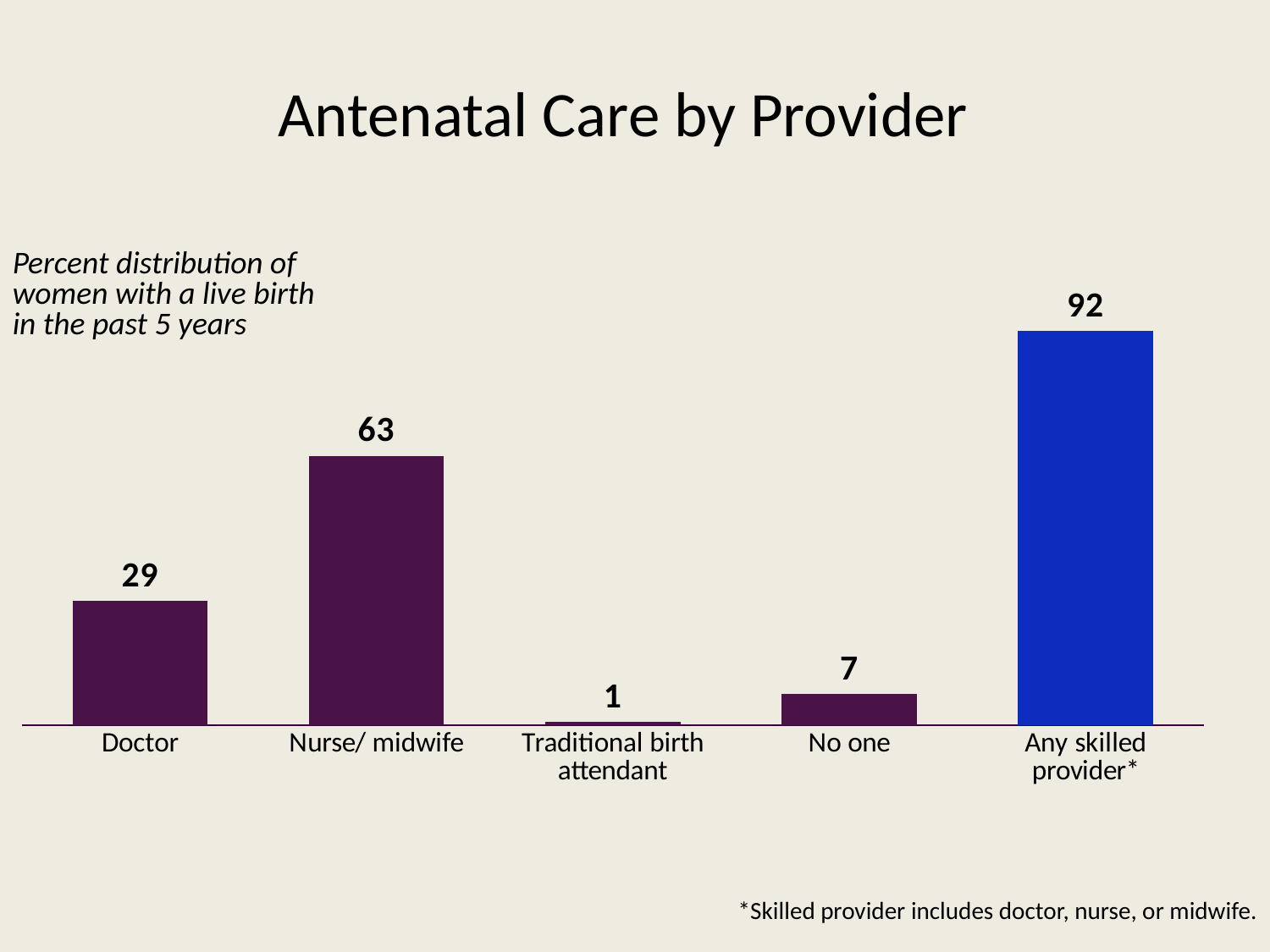

# Antenatal Care by Provider
Percent distribution of women with a live birth in the past 5 years

### Chart

| Category |  |
|---|---|
| Doctor | 28.9 |
| Nurse/ midwife | 62.6 |
| Traditional birth attendant | 0.8 |
| No one | 7.3 |
| Any skilled provider* | 91.5 |
*Skilled provider includes doctor, nurse, or midwife.